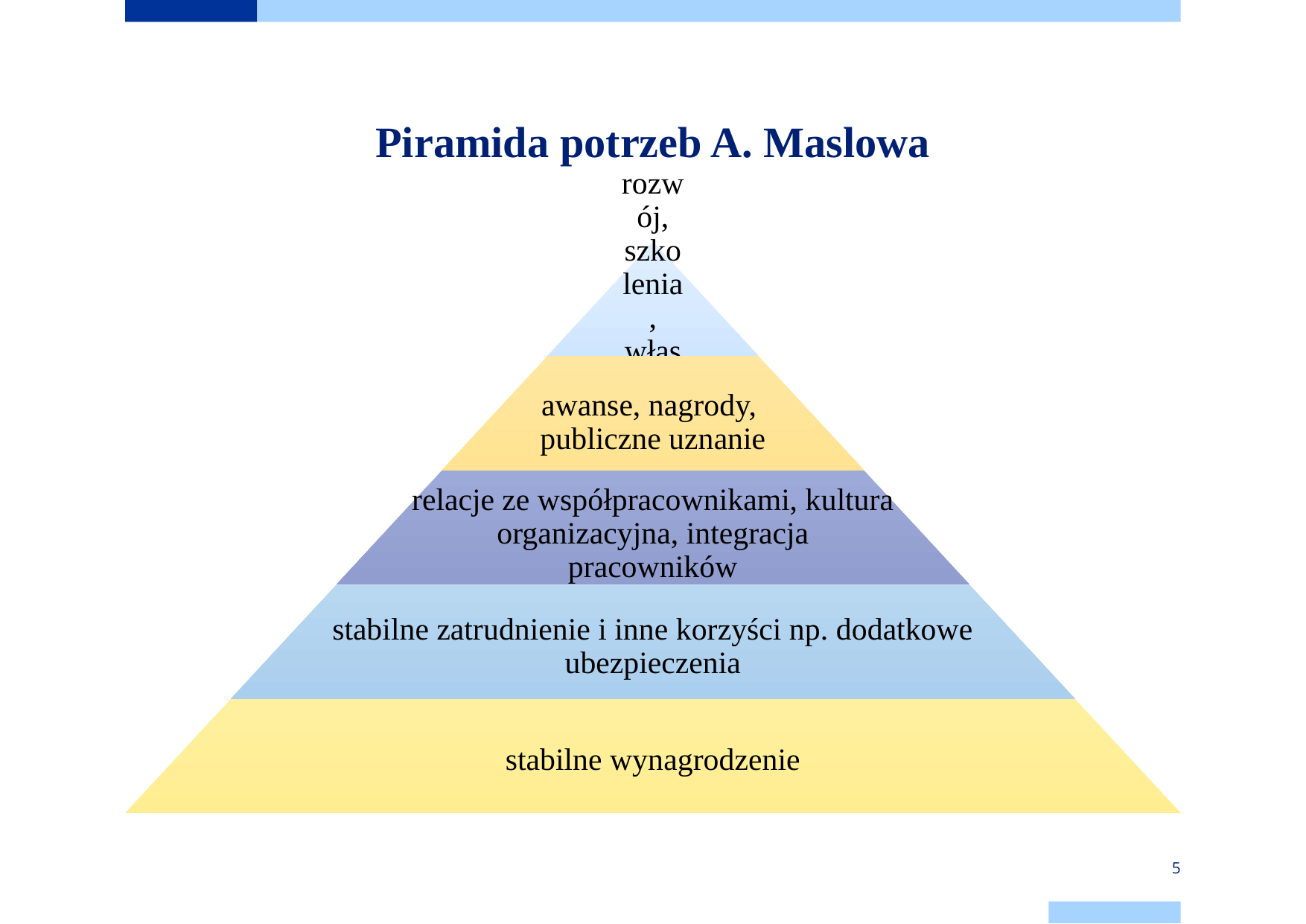

# Piramida potrzeb A. Maslowa
rozwój, szkolenia, własne projekty
awanse, nagrody,  publiczne uznanie
relacje ze współpracownikami, kultura organizacyjna, integracja pracowników
stabilne zatrudnienie i inne korzyści np. dodatkowe ubezpieczenia
stabilne wynagrodzenie
5